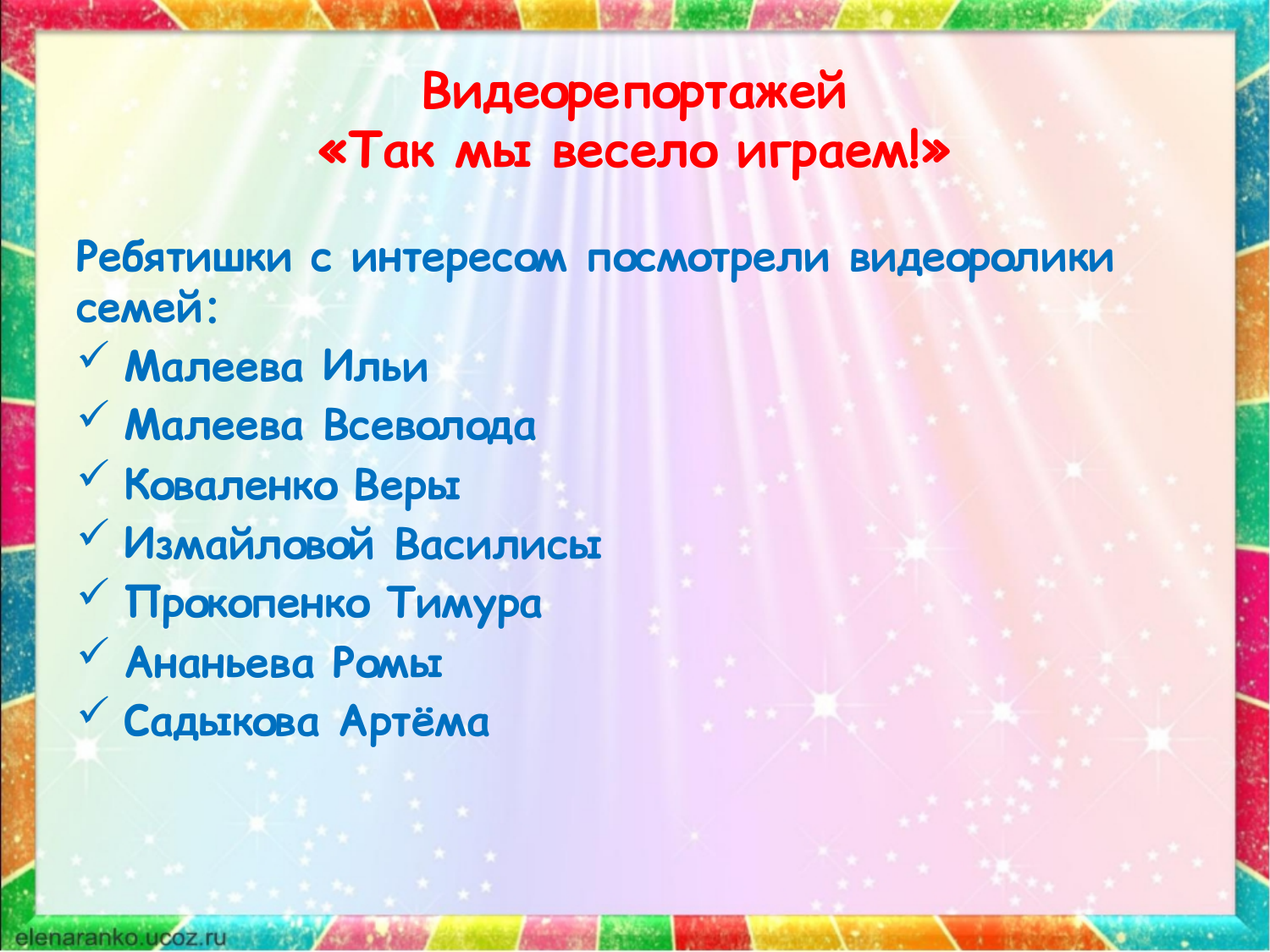

# Видеорепортажей «Так мы весело играем!»
Ребятишки с интересом посмотрели видеоролики семей:
Малеева Ильи
Малеева Всеволода
Коваленко Веры
Измайловой Василисы
Прокопенко Тимура
Ананьева Ромы
Садыкова Артёма